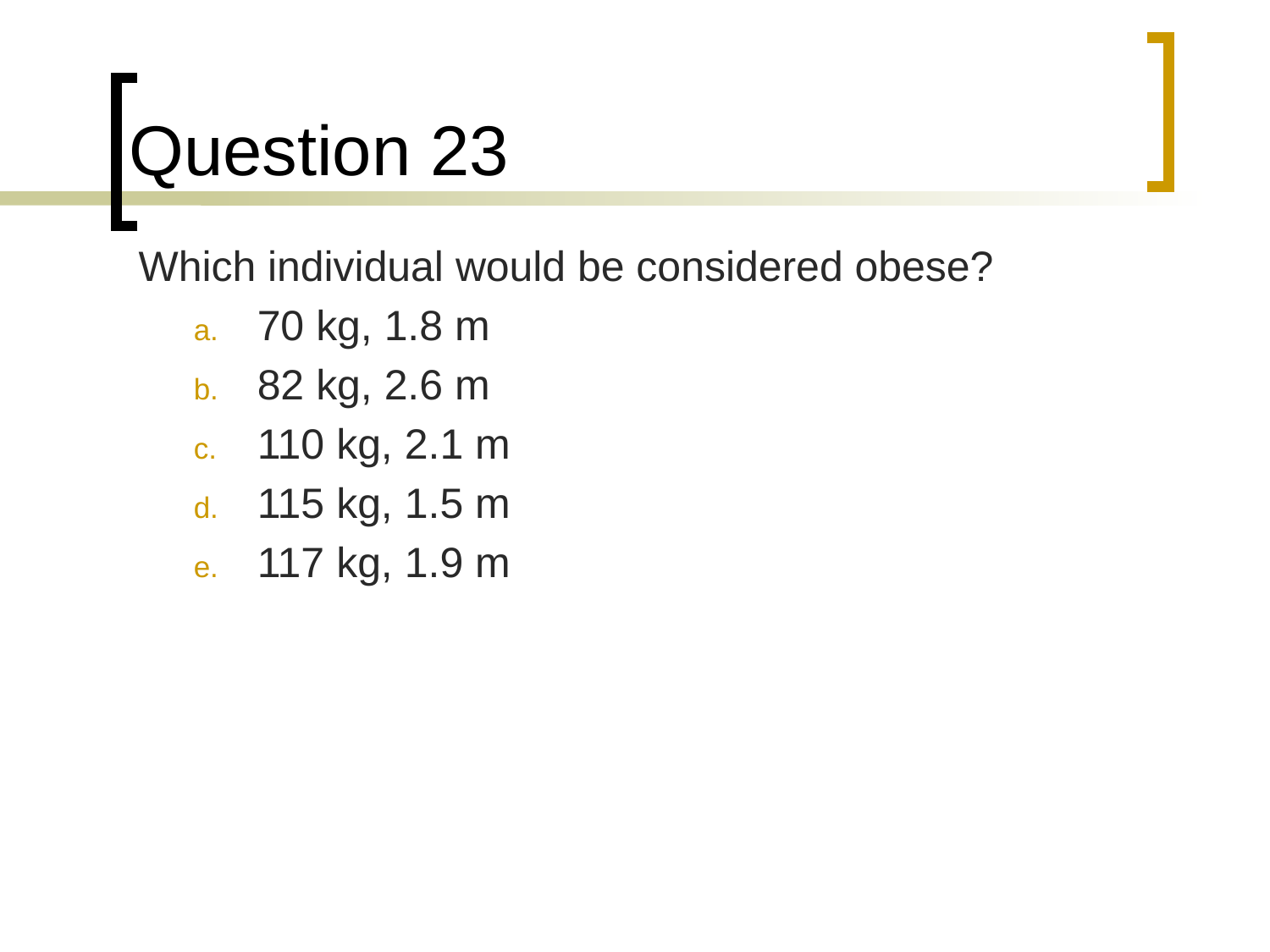

# Question 23
	Which individual would be considered obese?
70 kg, 1.8 m
82 kg, 2.6 m
110 kg, 2.1 m
115 kg, 1.5 m
117 kg, 1.9 m